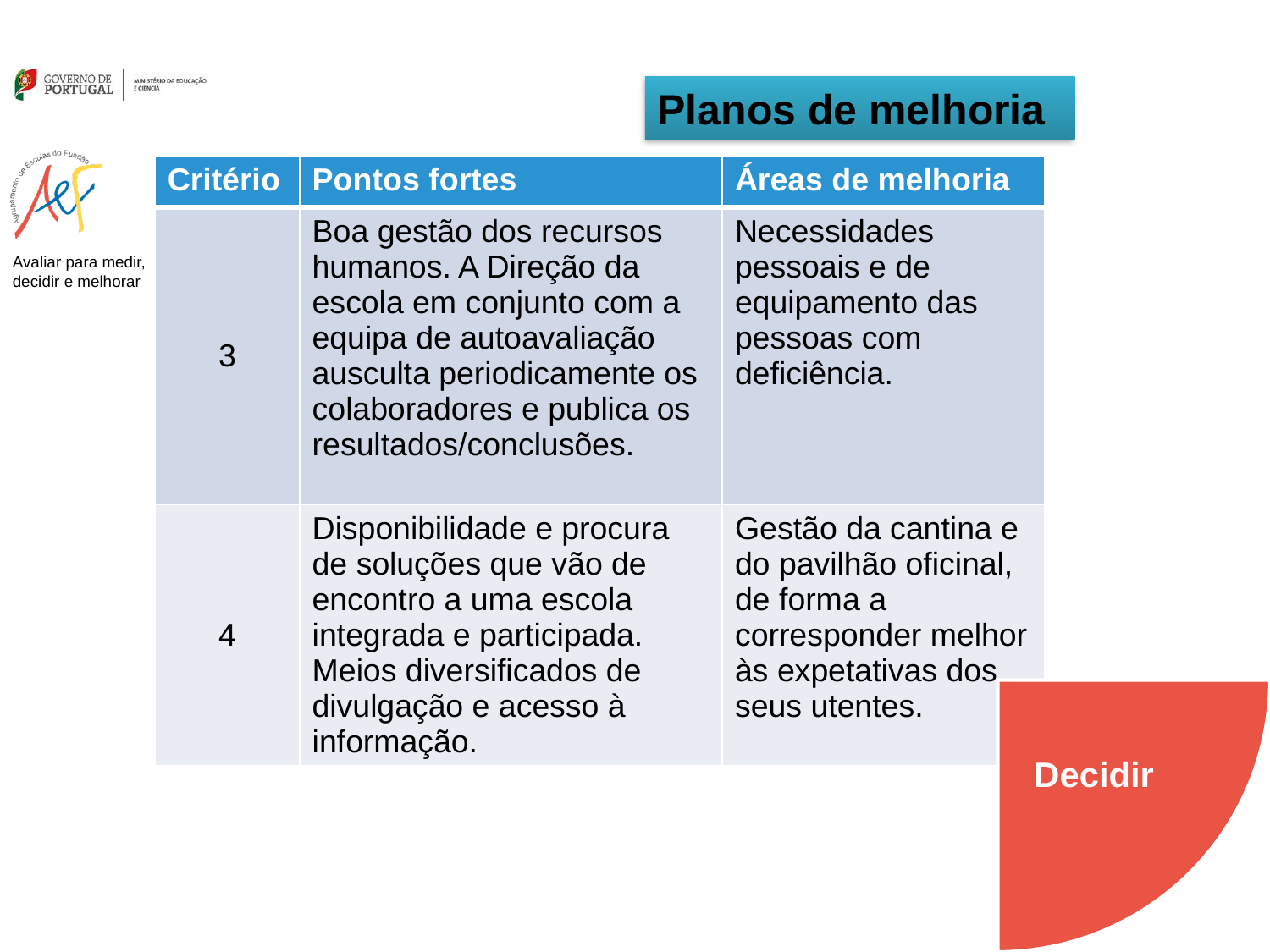

Planos de melhoria
| Critério | Pontos fortes | Áreas de melhoria |
| --- | --- | --- |
| 3 | Boa gestão dos recursos humanos. A Direção da escola em conjunto com a equipa de autoavaliação ausculta periodicamente os colaboradores e publica os resultados/conclusões. | Necessidades pessoais e de equipamento das pessoas com deficiência. |
| 4 | Disponibilidade e procura de soluções que vão de encontro a uma escola integrada e participada. Meios diversificados de divulgação e acesso à informação. | Gestão da cantina e do pavilhão oficinal, de forma a corresponder melhor às expetativas dos seus utentes. |

Decidir